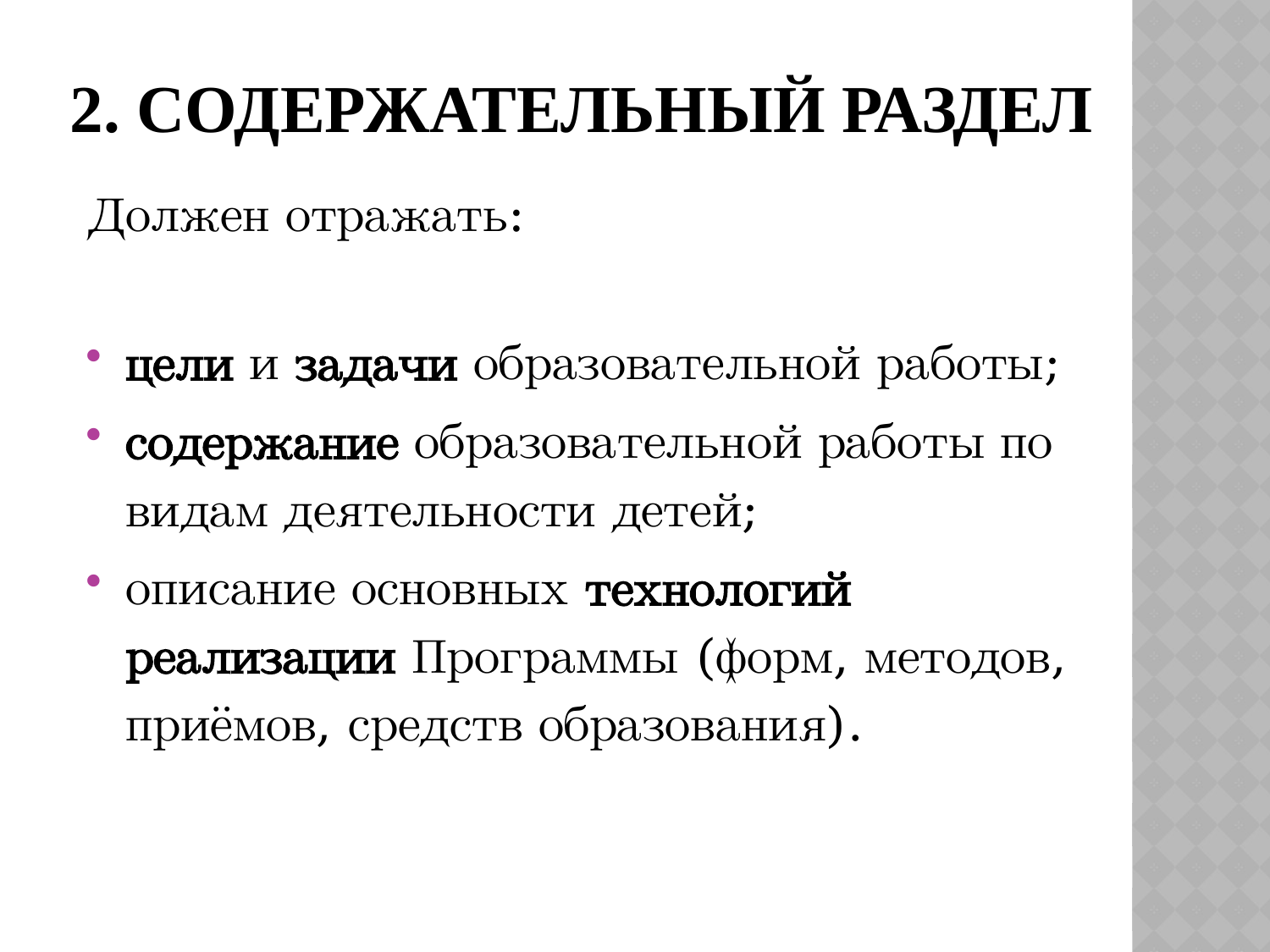

# 2. Содержательный раздел
Должен отражать:

цели и задачи образовательной работы;
содержание образовательной работы по видам деятельности детей;
описание основных технологий реализации Программы (форм, методов, приёмов, средств образования).